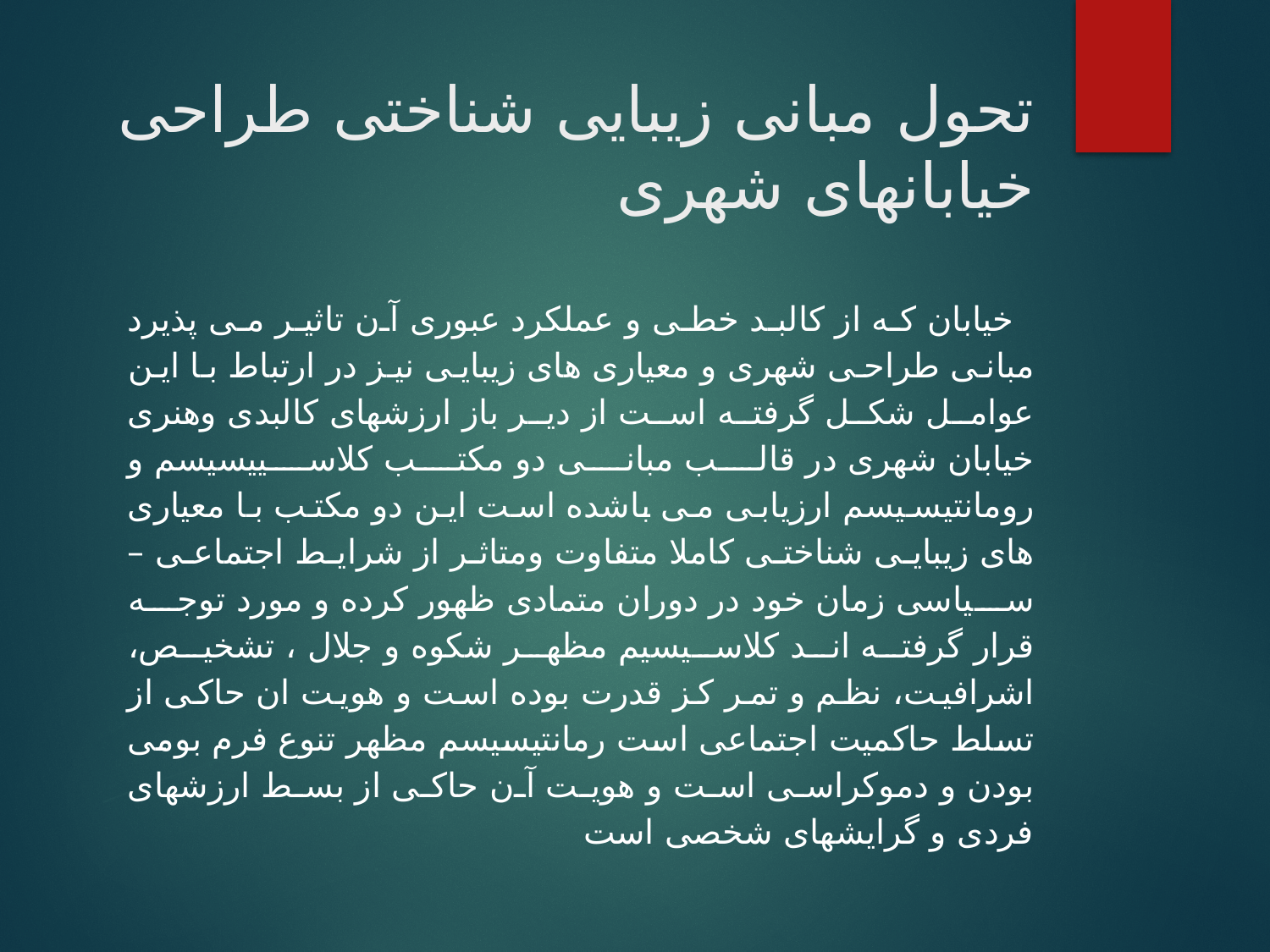

# تحول مبانی زیبایی شناختی طراحی خیابانهای شهری
 خیابان که از کالبد خطی و عملکرد عبوری آن تاثیر می پذیرد مبانی طراحی شهری و معیاری های زیبایی نیز در ارتباط با این عوامل شکل گرفته است از دیر باز ارزشهای کالبدی وهنری خیابان شهری در قالب مبانی دو مکتب کلاسییسیسم و رومانتیسیسم ارزیابی می باشده است این دو مکتب با معیاری های زیبایی شناختی کاملا متفاوت ومتاثر از شرایط اجتماعی – سیاسی زمان خود در دوران متمادی ظهور کرده و مورد توجه قرار گرفته اند کلاسیسیم مظهر شکوه و جلال ، تشخیص، اشرافیت، نظم و تمر کز قدرت بوده است و هویت ان حاکی از تسلط حاکمیت اجتماعی است رمانتیسیسم مظهر تنوع فرم بومی بودن و دموکراسی است و هویت آن حاکی از بسط ارزشهای فردی و گرایشهای شخصی است